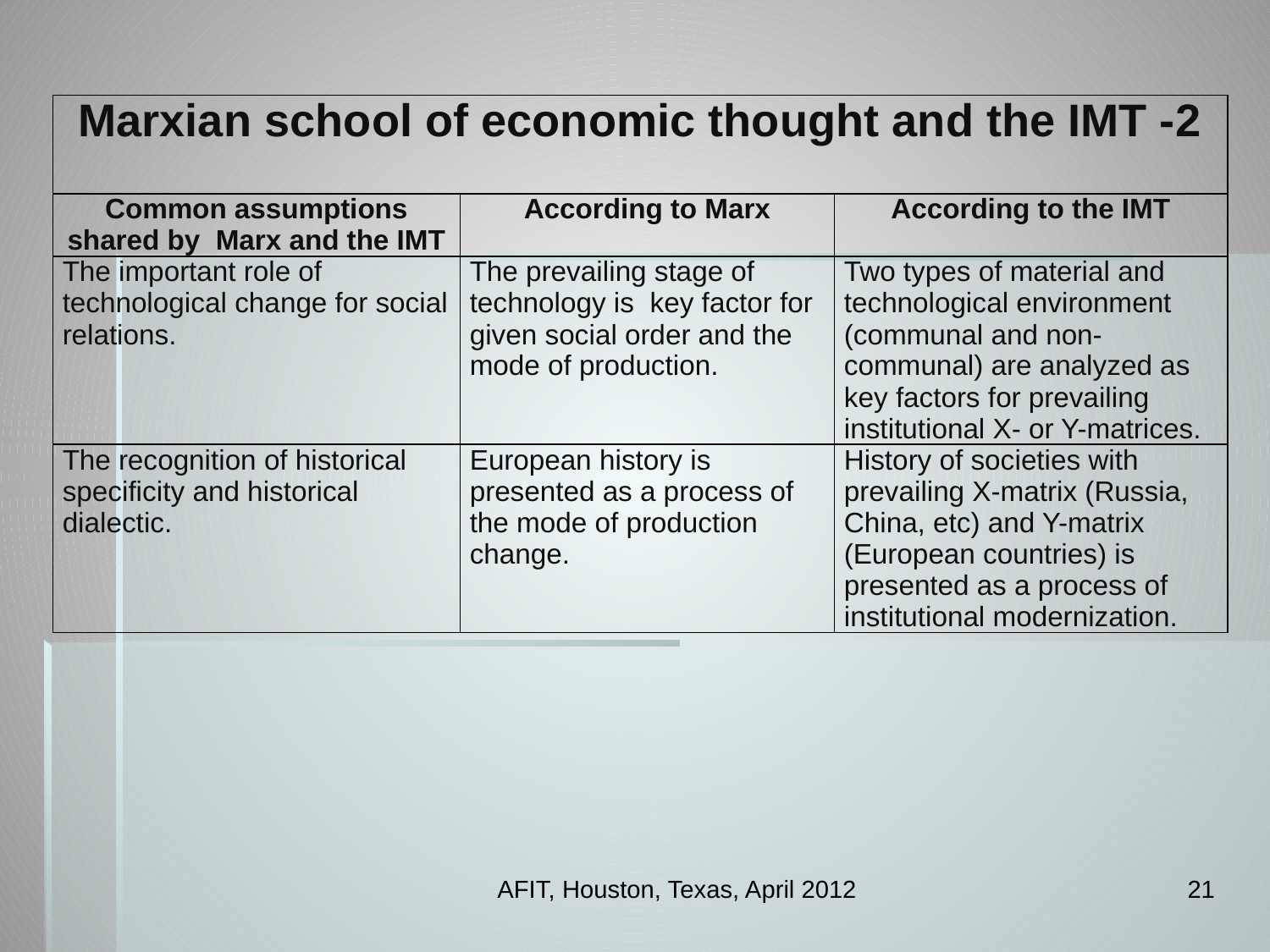

| Marxian school of economic thought and the IMT -2 |  |  |
| --- | --- | --- |
| Common assumptions shared by Marx and the IMT | According to Marx | According to the IMT |
| The important role of technological change for social relations. | The prevailing stage of technology is key factor for given social order and the mode of production. | Two types of material and technological environment (communal and non-communal) are analyzed as key factors for prevailing institutional X- or Y-matrices. |
| The recognition of historical specificity and historical dialectic. | European history is presented as a process of the mode of production change. | History of societies with prevailing X-matrix (Russia, China, etc) and Y-matrix (European countries) is presented as a process of institutional modernization. |
AFIT, Houston, Texas, April 2012
21